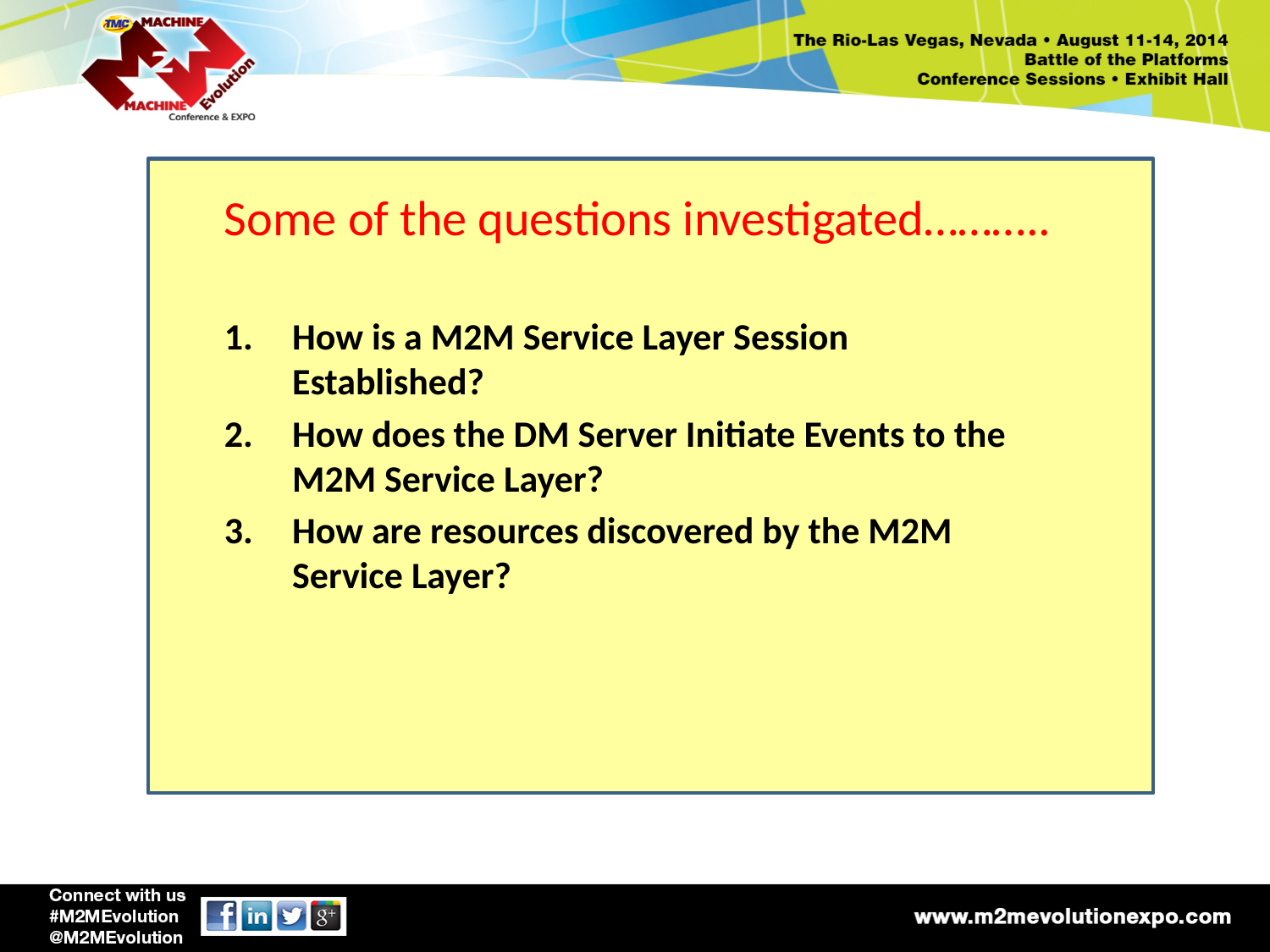

# Some of the questions investigated………..
How is a M2M Service Layer Session Established?
How does the DM Server Initiate Events to the M2M Service Layer?
How are resources discovered by the M2M Service Layer?